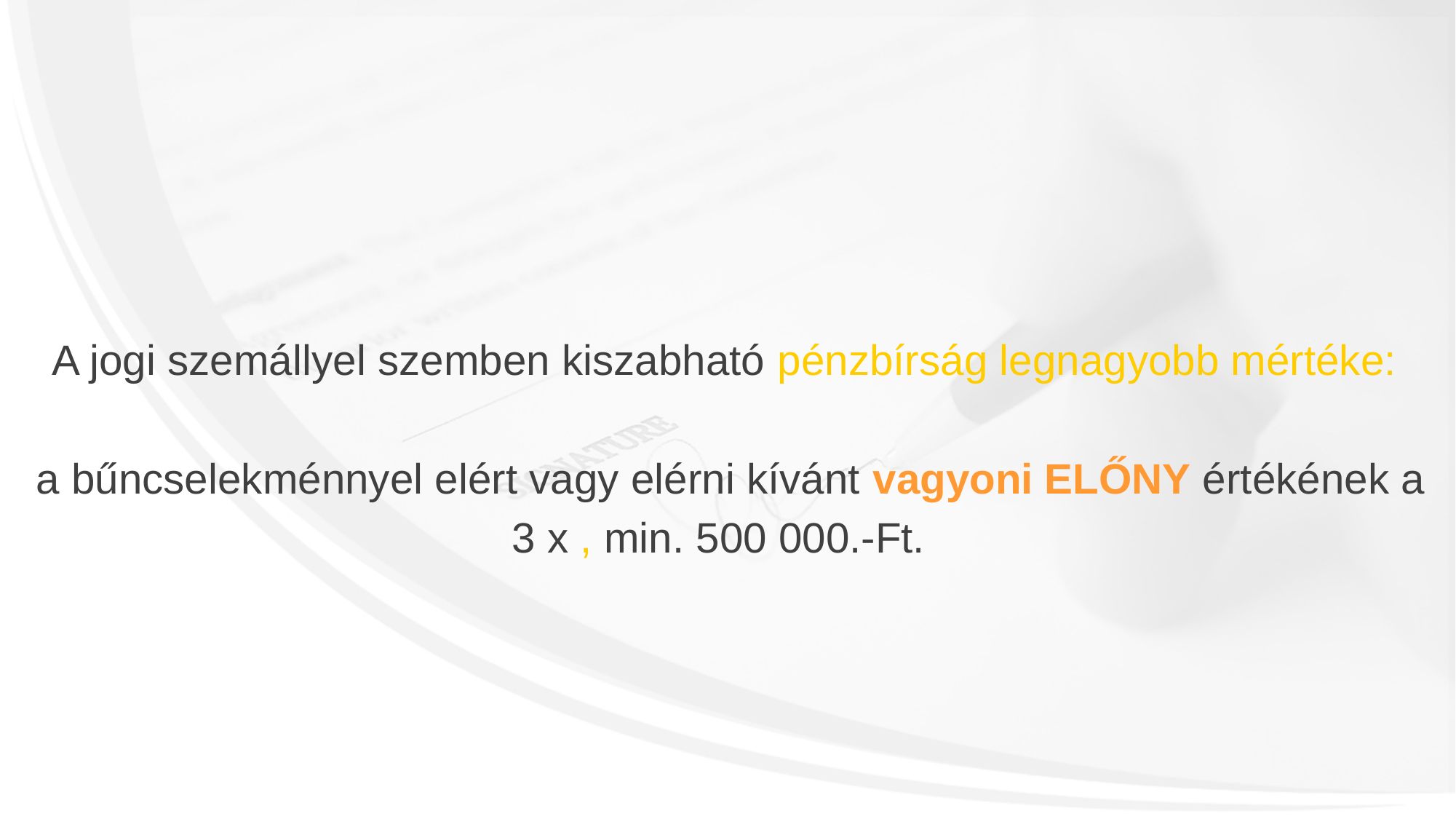

A jogi szemállyel szemben kiszabható pénzbírság legnagyobb mértéke:

 a bűncselekménnyel elért vagy elérni kívánt vagyoni ELŐNY értékének a
3 x , min. 500 000.-Ft.